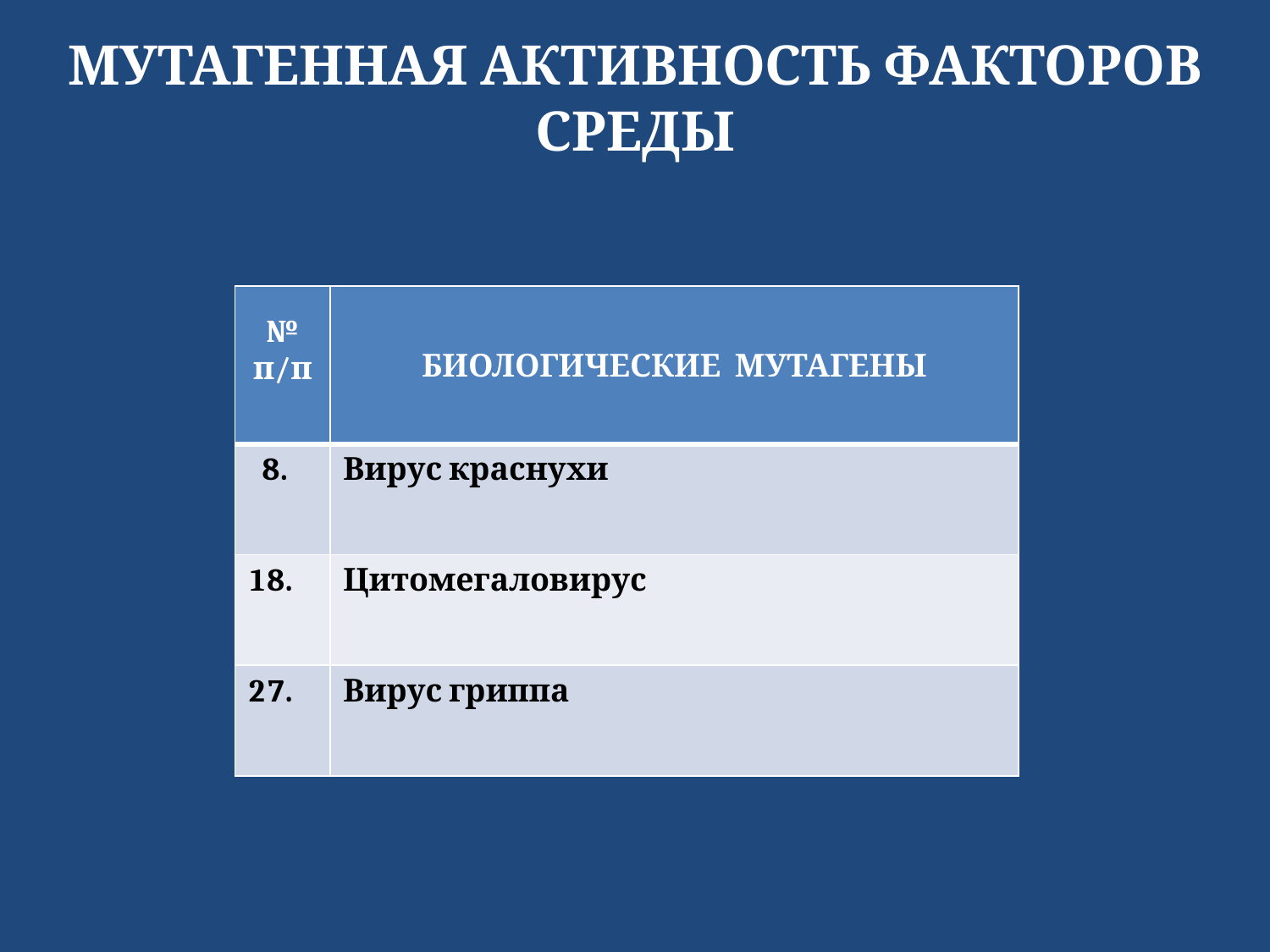

# МУТАГЕННАЯ АКТИВНОСТЬ ФАКТОРОВ СРЕДЫ

| № п/п | БИОЛОГИЧЕСКИЕ МУТАГЕНЫ |
| --- | --- |
| 8. | Вирус краснухи |
| 18. | Цитомегаловирус |
| 27. | Вирус гриппа |